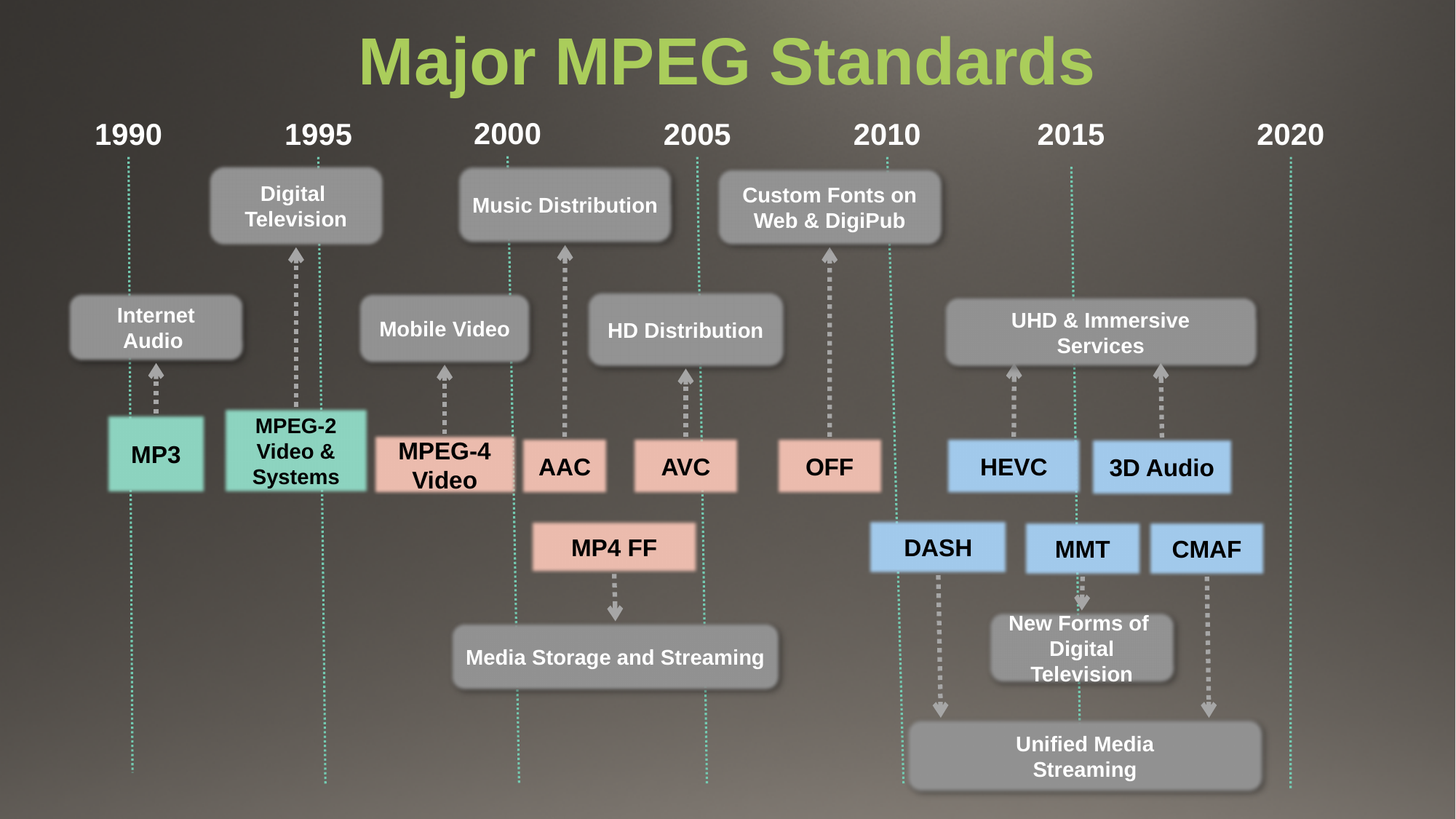

Major MPEG Standards
2000
1990
1995
2005
2010
2015
2020
Digital
Television
Music Distribution
Custom Fonts on Web & DigiPub
HD Distribution
Internet
Audio
Mobile Video
UHD & Immersive
Services
MPEG-2 Video & Systems
MP3
MPEG-4 Video
AAC
AVC
OFF
HEVC
3D Audio
DASH
MP4 FF
CMAF
MMT
Unified Media
Streaming
New Forms of
Digital Television
Media Storage and Streaming